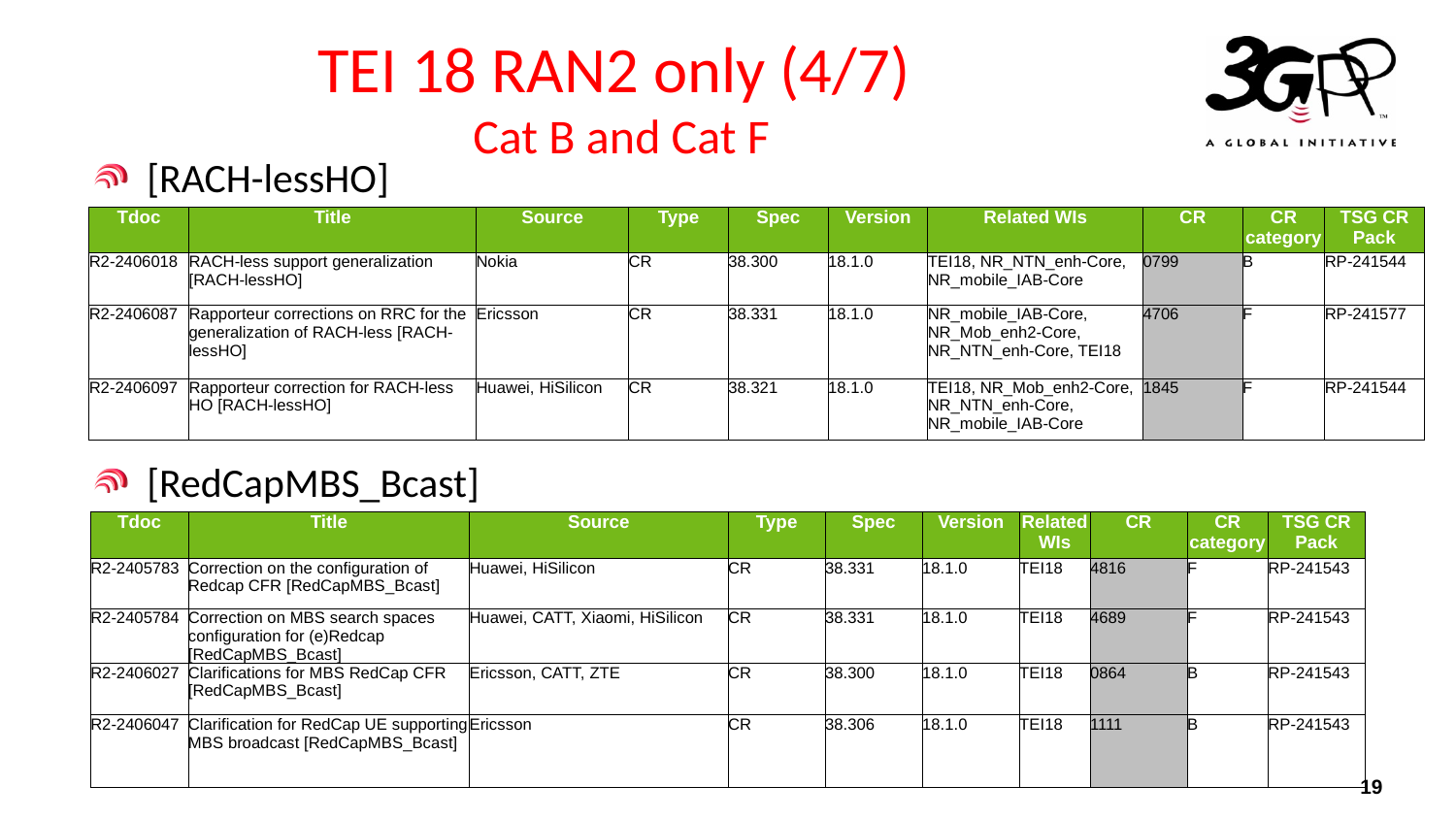

# TEI 18 RAN2 only (4/7) Cat B and Cat F
[RACH-lessHO]
| Tdoc | Title | Source | Type | Spec | Version | Related WIs | CR | CR category | TSG CR Pack |
| --- | --- | --- | --- | --- | --- | --- | --- | --- | --- |
| R2-2406018 | RACH-less support generalization [RACH-lessHO] | Nokia | CR | 38.300 | 18.1.0 | TEI18, NR\_NTN\_enh-Core, NR\_mobile\_IAB-Core | 0799 | B | RP-241544 |
| R2-2406087 | Rapporteur corrections on RRC for the generalization of RACH-less [RACH-lessHO] | Ericsson | CR | 38.331 | 18.1.0 | NR\_mobile\_IAB-Core, NR\_Mob\_enh2-Core, NR\_NTN\_enh-Core, TEI18 | 4706 | F | RP-241577 |
| R2-2406097 | Rapporteur correction for RACH-less HO [RACH-lessHO] | Huawei, HiSilicon | CR | 38.321 | 18.1.0 | TEI18, NR\_Mob\_enh2-Core, NR\_NTN\_enh-Core, NR\_mobile\_IAB-Core | 1845 | F | RP-241544 |
[RedCapMBS_Bcast]
| Tdoc | Title | Source | Type | Spec | Version | Related WIs | CR | CR category | TSG CR Pack |
| --- | --- | --- | --- | --- | --- | --- | --- | --- | --- |
| R2-2405783 | Correction on the configuration of Redcap CFR [RedCapMBS\_Bcast] | Huawei, HiSilicon | CR | 38.331 | 18.1.0 | TEI18 | 4816 | F | RP-241543 |
| R2-2405784 | Correction on MBS search spaces configuration for (e)Redcap [RedCapMBS\_Bcast] | Huawei, CATT, Xiaomi, HiSilicon | CR | 38.331 | 18.1.0 | TEI18 | 4689 | F | RP-241543 |
| R2-2406027 | Clarifications for MBS RedCap CFR [RedCapMBS\_Bcast] | Ericsson, CATT, ZTE | CR | 38.300 | 18.1.0 | TEI18 | 0864 | B | RP-241543 |
| R2-2406047 | Clarification for RedCap UE supporting MBS broadcast [RedCapMBS\_Bcast] | Ericsson | CR | 38.306 | 18.1.0 | TEI18 | 1111 | B | RP-241543 |